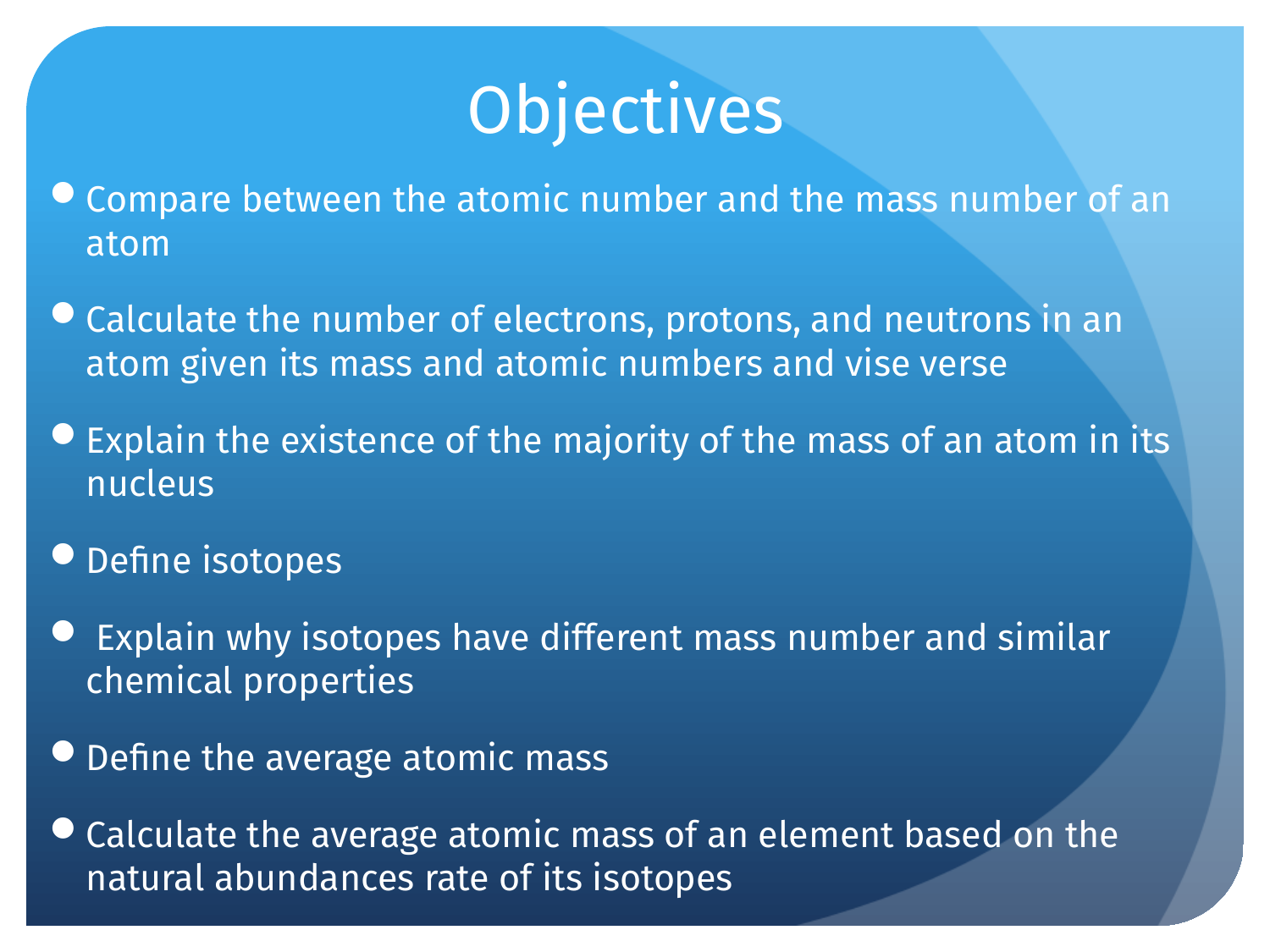

# Objectives
Compare between the atomic number and the mass number of an atom
Calculate the number of electrons, protons, and neutrons in an atom given its mass and atomic numbers and vise verse
Explain the existence of the majority of the mass of an atom in its nucleus
Define isotopes
 Explain why isotopes have different mass number and similar chemical properties
Define the average atomic mass
Calculate the average atomic mass of an element based on the natural abundances rate of its isotopes